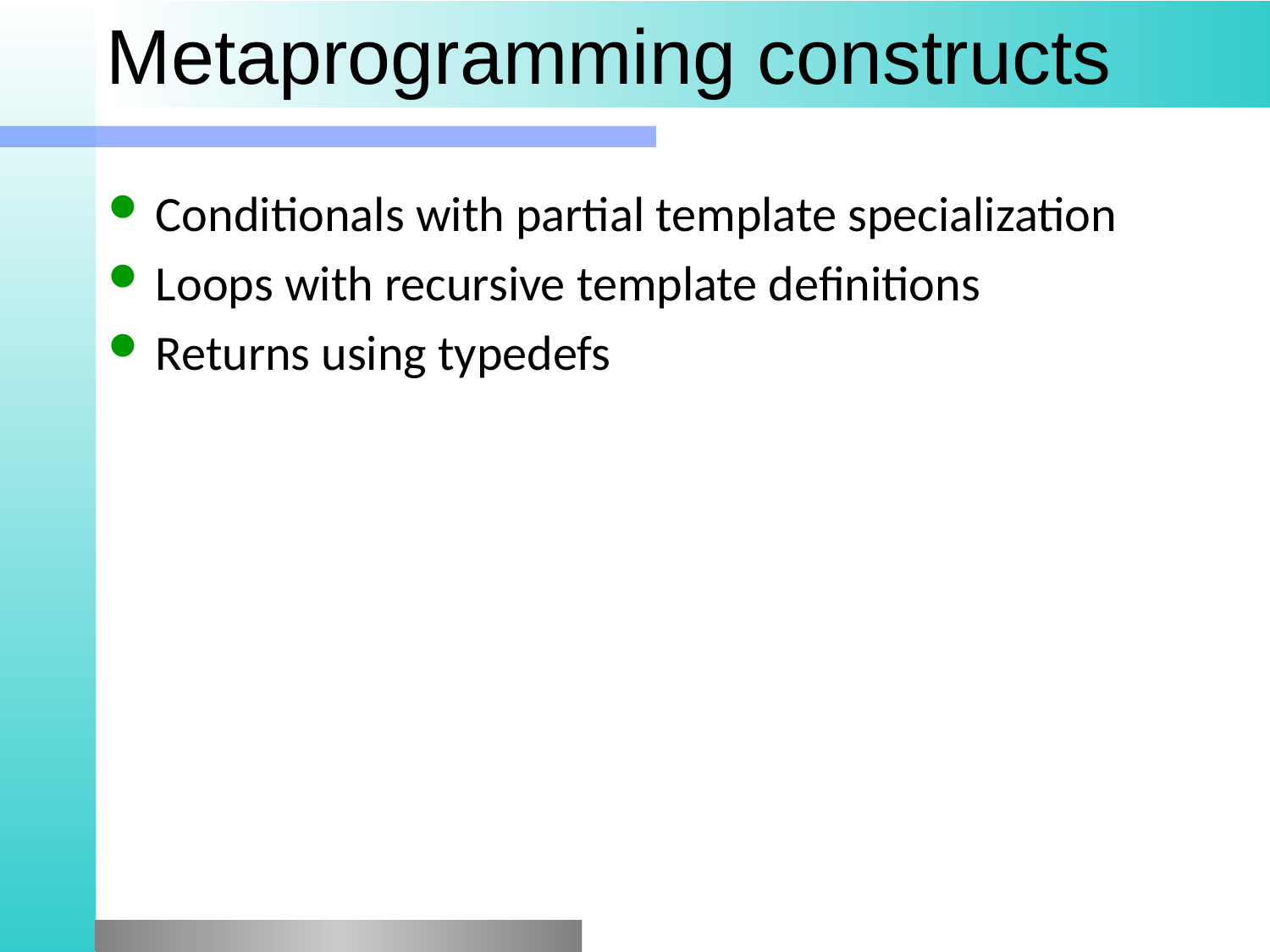

# Metaprogramming constructs
Conditionals with partial template specialization
Loops with recursive template definitions
Returns using typedefs